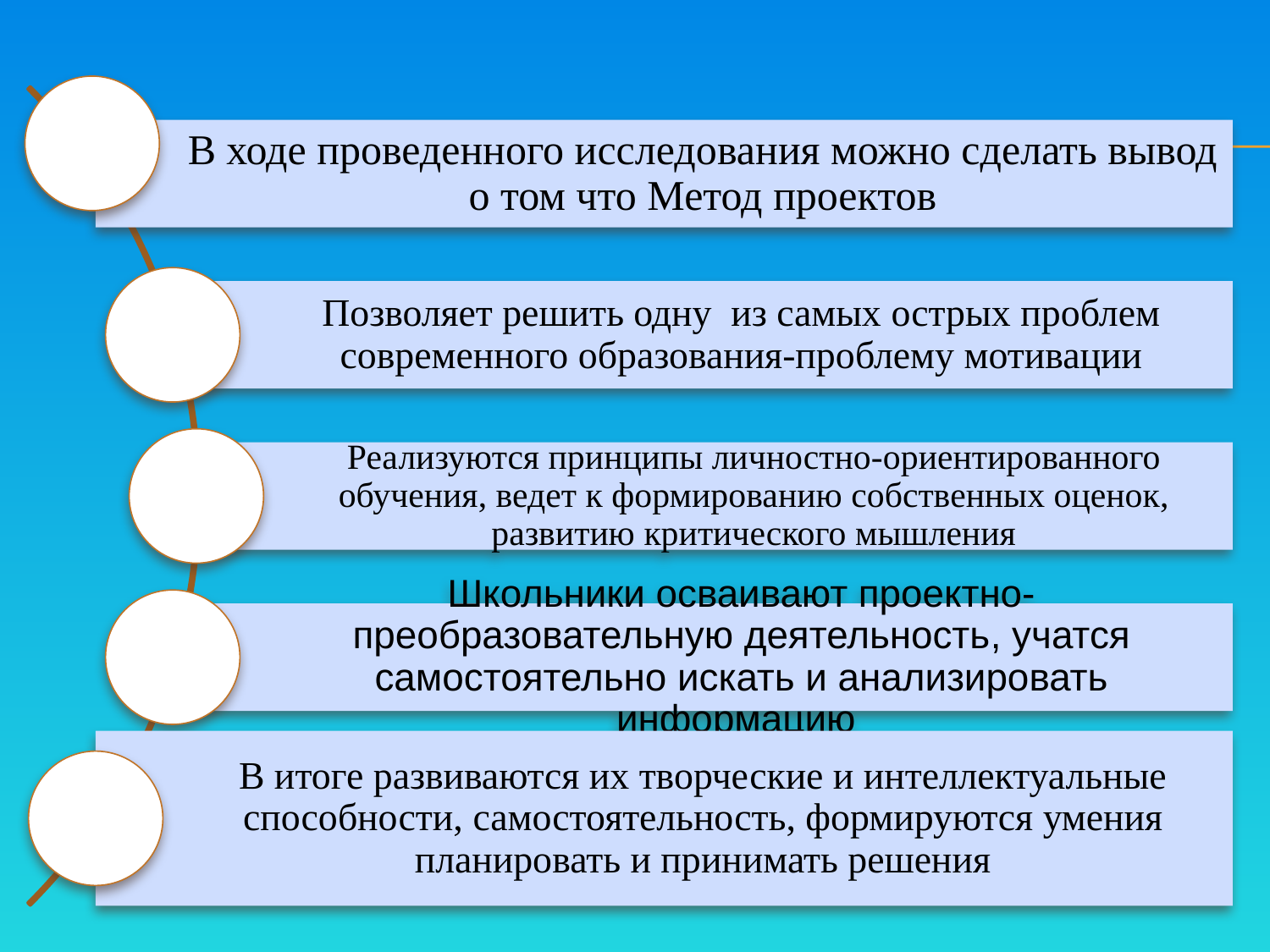

В ходе проведенного исследования можно сделать вывод о том что Метод проектов
Позволяет решить одну  из самых острых проблем современного образования-проблему мотивации
Реализуются принципы личностно-ориентированного обучения, ведет к формированию собственных оценок, развитию критического мышления
Школьники осваивают проектно-преобразовательную деятельность, учатся самостоятельно искать и анализировать информацию
В итоге развиваются их творческие и интеллектуальные способности, самостоятельность, формируются умения планировать и принимать решения